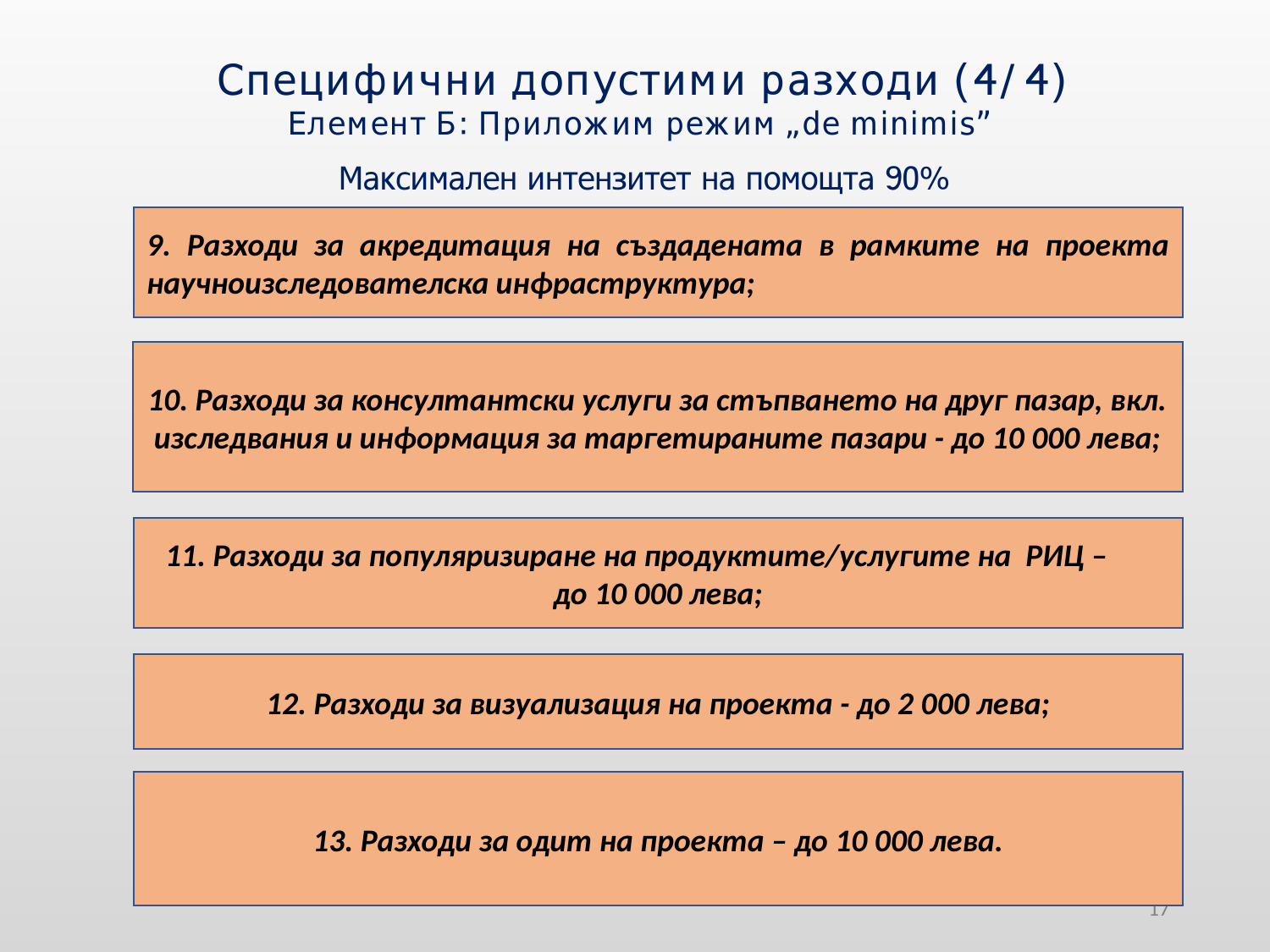

Специфични допустими разходи (4/4)
Елемент Б: Приложим режим „de minimis”

Максимален интензитет на помощта 90%

9. Разходи за акредитация на създадената в рамките на проекта научноизследователска инфраструктура;

10. Разходи за консултантски услуги за стъпването на друг пазар, вкл. изследвания и информация за таргeтираните пазари - до 10 000 лева;
11. Разходи за популяризиране на продуктите/услугите на  РИЦ –       до 10 000 лева;
12. Разходи за визуализация на проекта - до 2 000 лева;
13. Разходи за одит на проекта – до 10 000 лева.
17